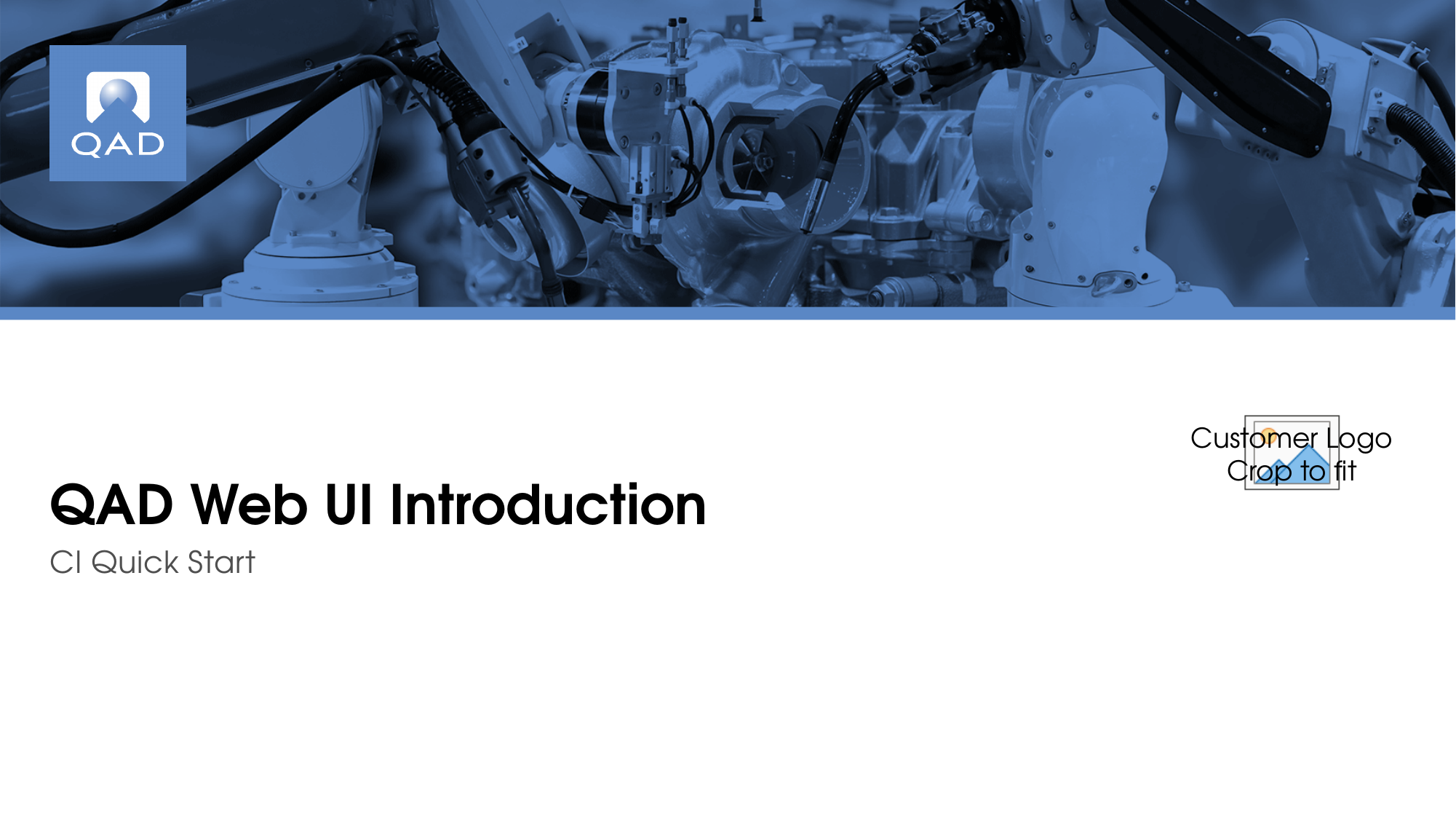

# QAD Web UI Introduction

CI Quick Start

1